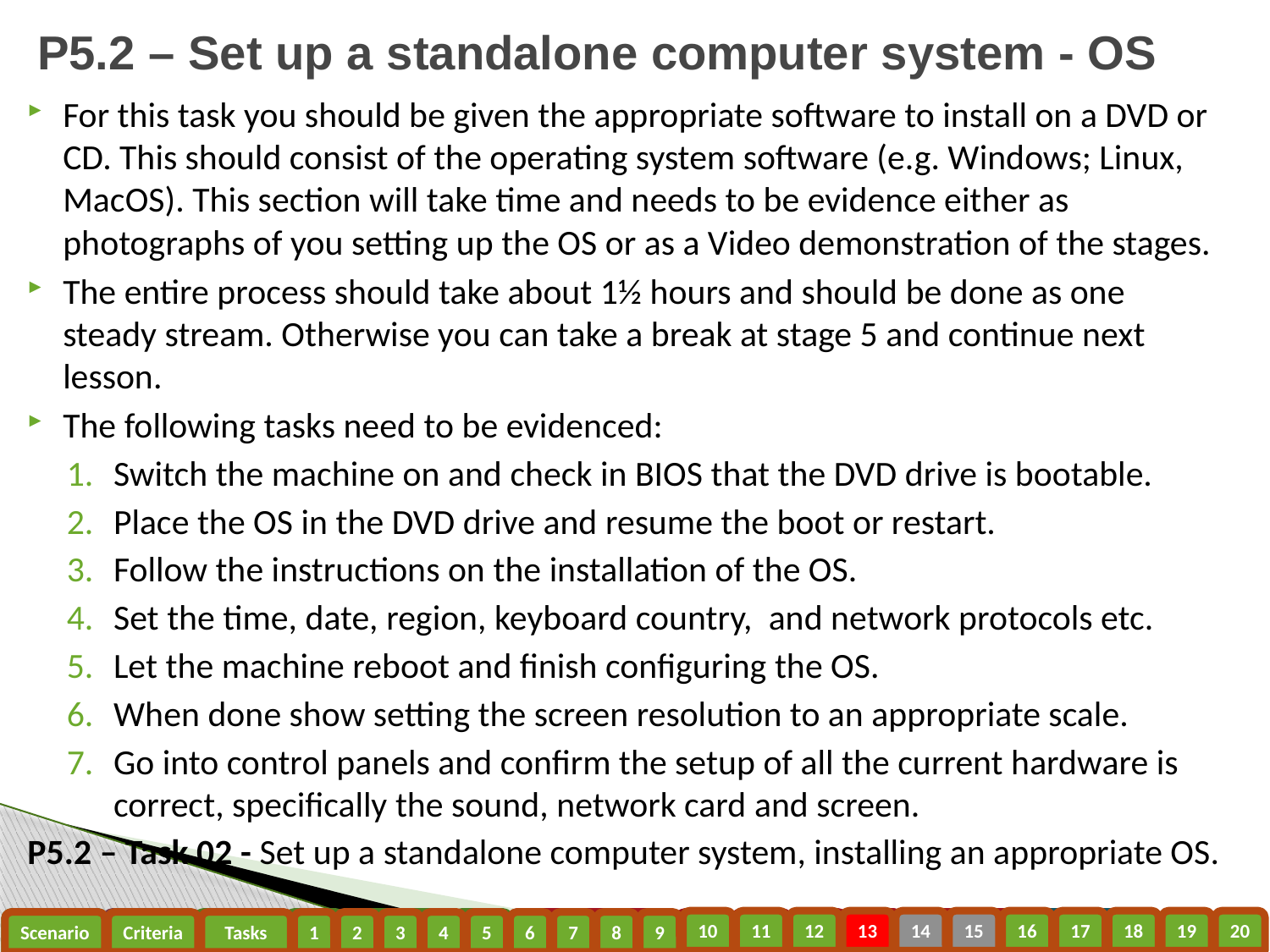

# P5.2 – Set up a standalone computer system - OS
For this task you should be given the appropriate software to install on a DVD or CD. This should consist of the operating system software (e.g. Windows; Linux, MacOS). This section will take time and needs to be evidence either as photographs of you setting up the OS or as a Video demonstration of the stages.
The entire process should take about 1½ hours and should be done as one steady stream. Otherwise you can take a break at stage 5 and continue next lesson.
The following tasks need to be evidenced:
Switch the machine on and check in BIOS that the DVD drive is bootable.
Place the OS in the DVD drive and resume the boot or restart.
Follow the instructions on the installation of the OS.
Set the time, date, region, keyboard country,  and network protocols etc.
Let the machine reboot and finish configuring the OS.
When done show setting the screen resolution to an appropriate scale.
Go into control panels and confirm the setup of all the current hardware is correct, specifically the sound, network card and screen.
P5.2 – Task 02 - Set up a standalone computer system, installing an appropriate OS.